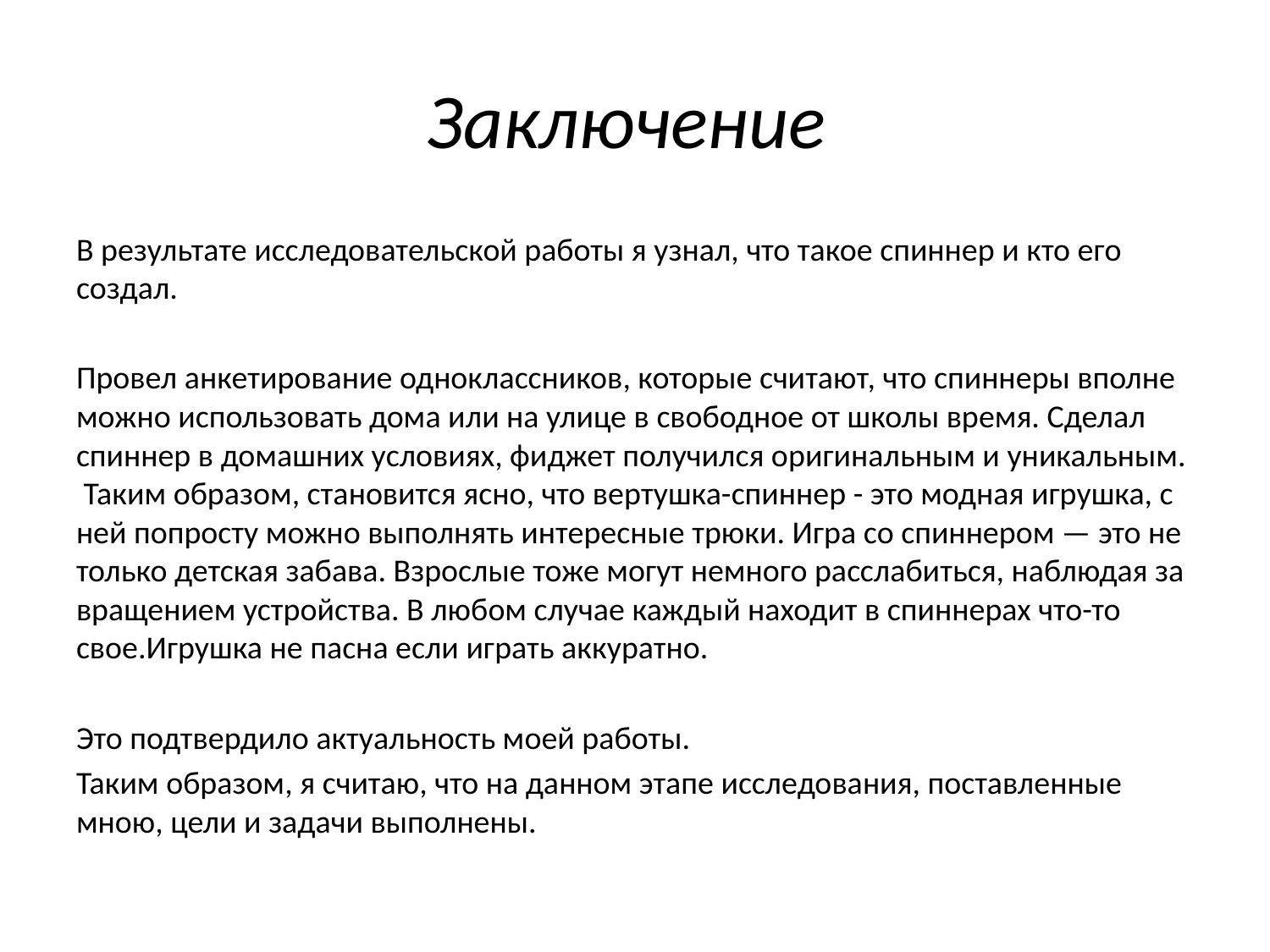

# Заключение
В результате исследовательской работы я узнал, что такое спиннер и кто его создал.

Провел анкетирование одноклассников, которые считают, что спиннеры вполне можно использовать дома или на улице в свободное от школы время. Сделал спиннер в домашних условиях, фиджет получился оригинальным и уникальным.  Таким образом, становится ясно, что вертушка-спиннер - это модная игрушка, с ней попросту можно выполнять интересные трюки. Игра со спиннером — это не только детская забава. Взрослые тоже могут немного расслабиться, наблюдая за вращением устройства. В любом случае каждый находит в спиннерах что-то свое.Игрушка не пасна если играть аккуратно.

Это подтвердило актуальность моей работы.
Таким образом, я считаю, что на данном этапе исследования, поставленные мною, цели и задачи выполнены.